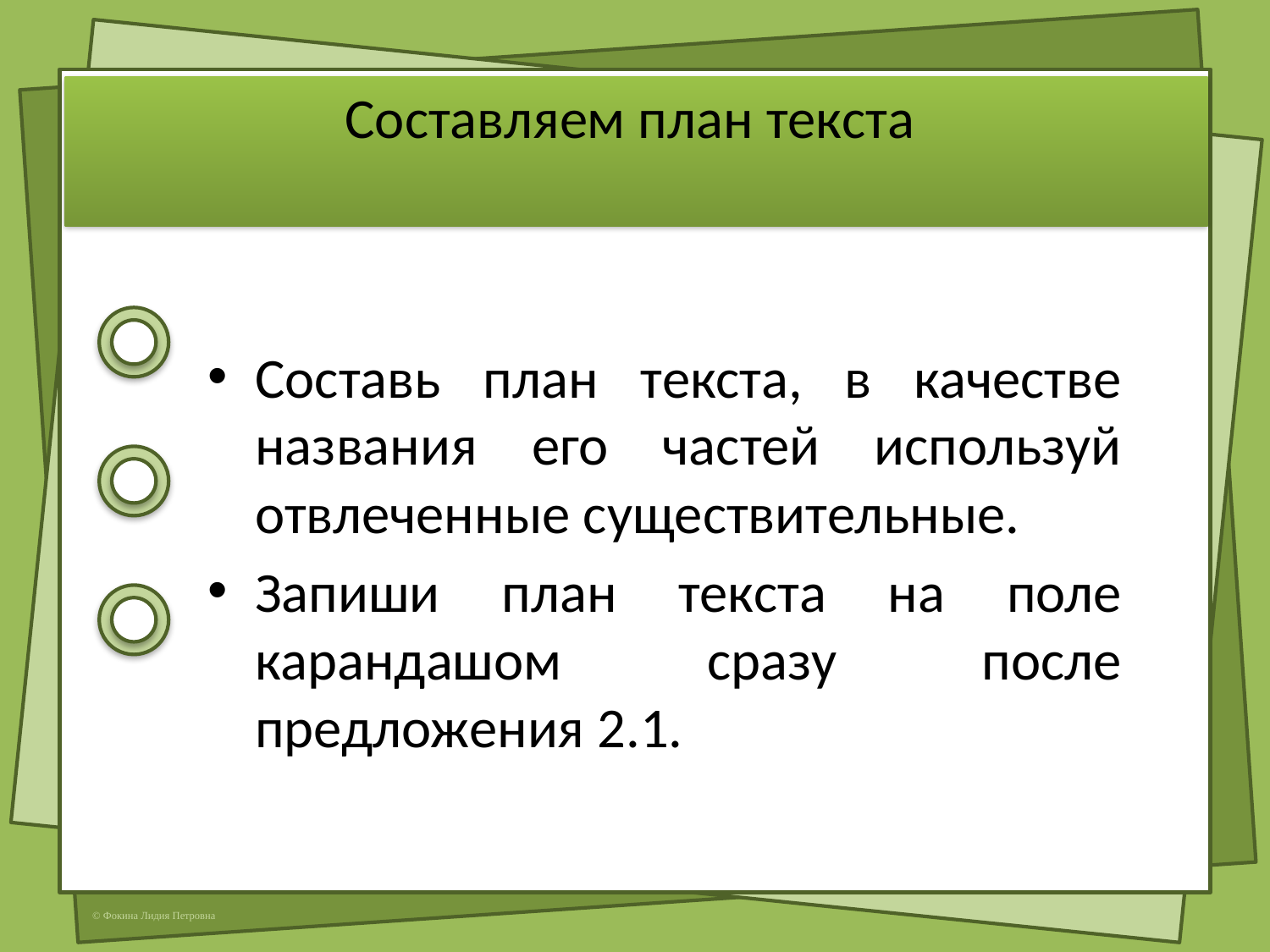

# Составляем план текста

Составь план текста, в качестве названия его частей используй отвлеченные существительные.
Запиши план текста на поле карандашом сразу после предложения 2.1.